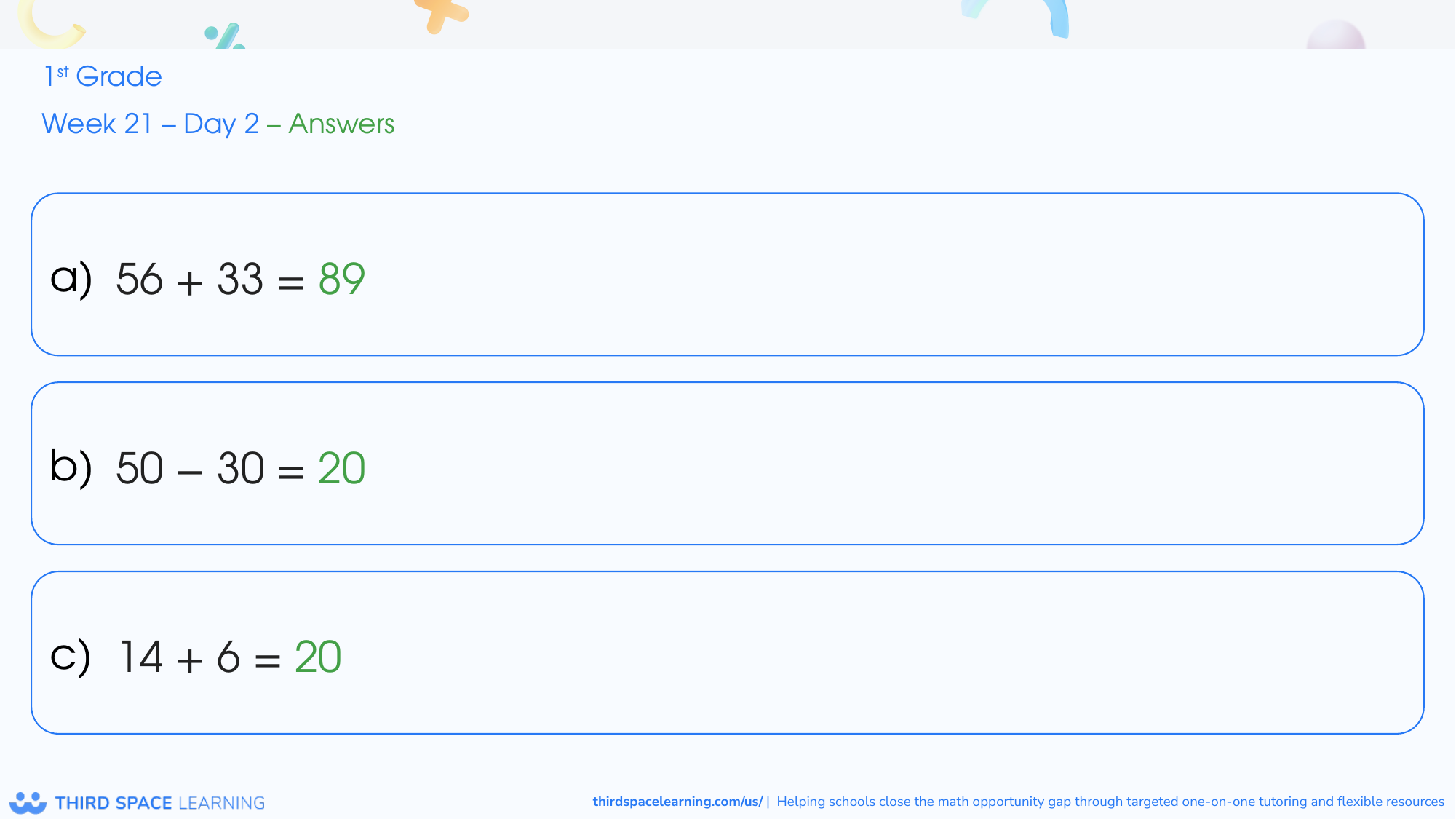

1st Grade
Week 21 – Day 2 – Answers
56 + 33 = 89
50 − 30 = 20
14 + 6 = 20